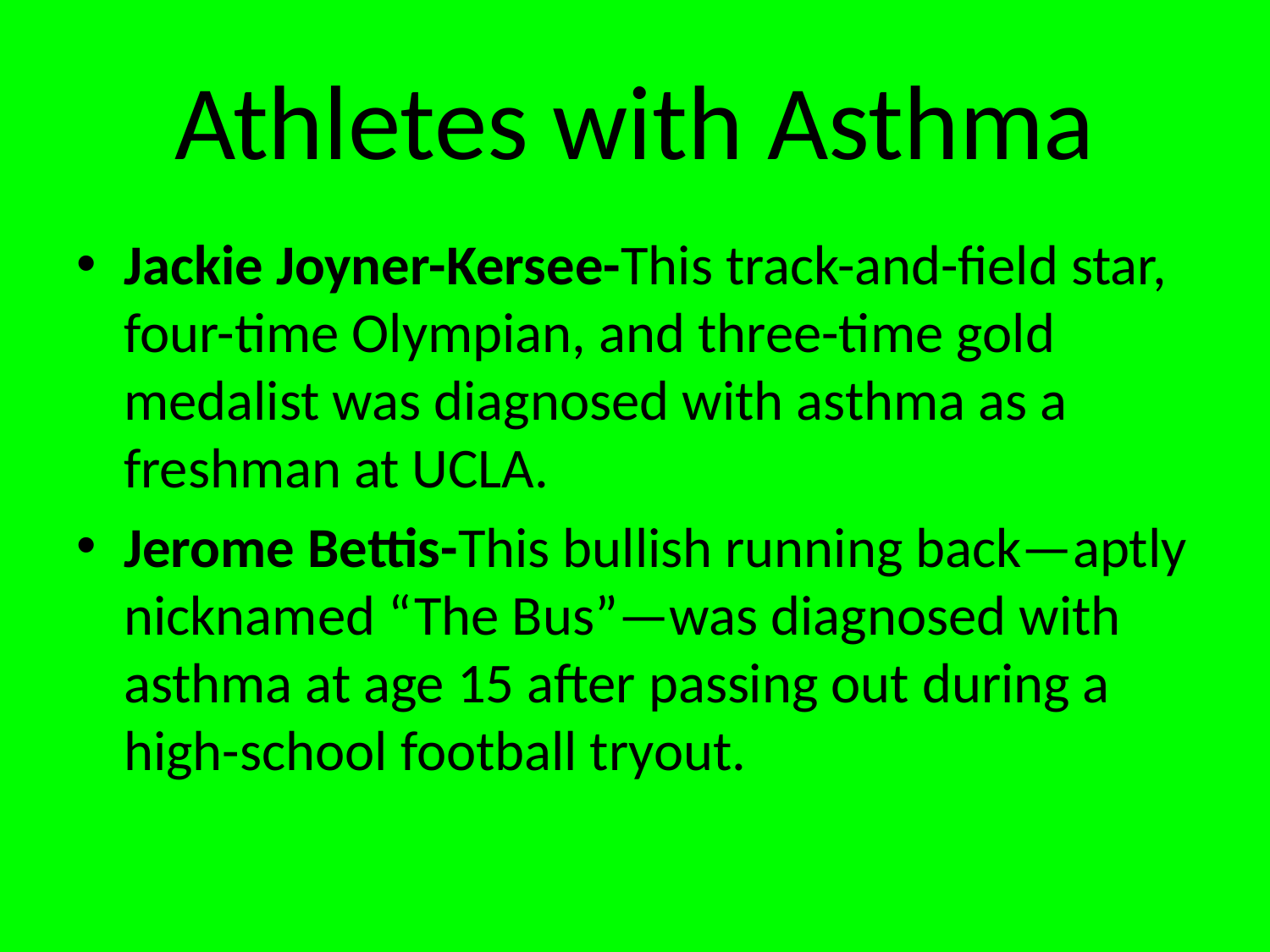

# Athletes with Asthma
Jackie Joyner-Kersee-This track-and-field star, four-time Olympian, and three-time gold medalist was diagnosed with asthma as a freshman at UCLA.
Jerome Bettis-This bullish running back—aptly nicknamed “The Bus”—was diagnosed with asthma at age 15 after passing out during a high-school football tryout.